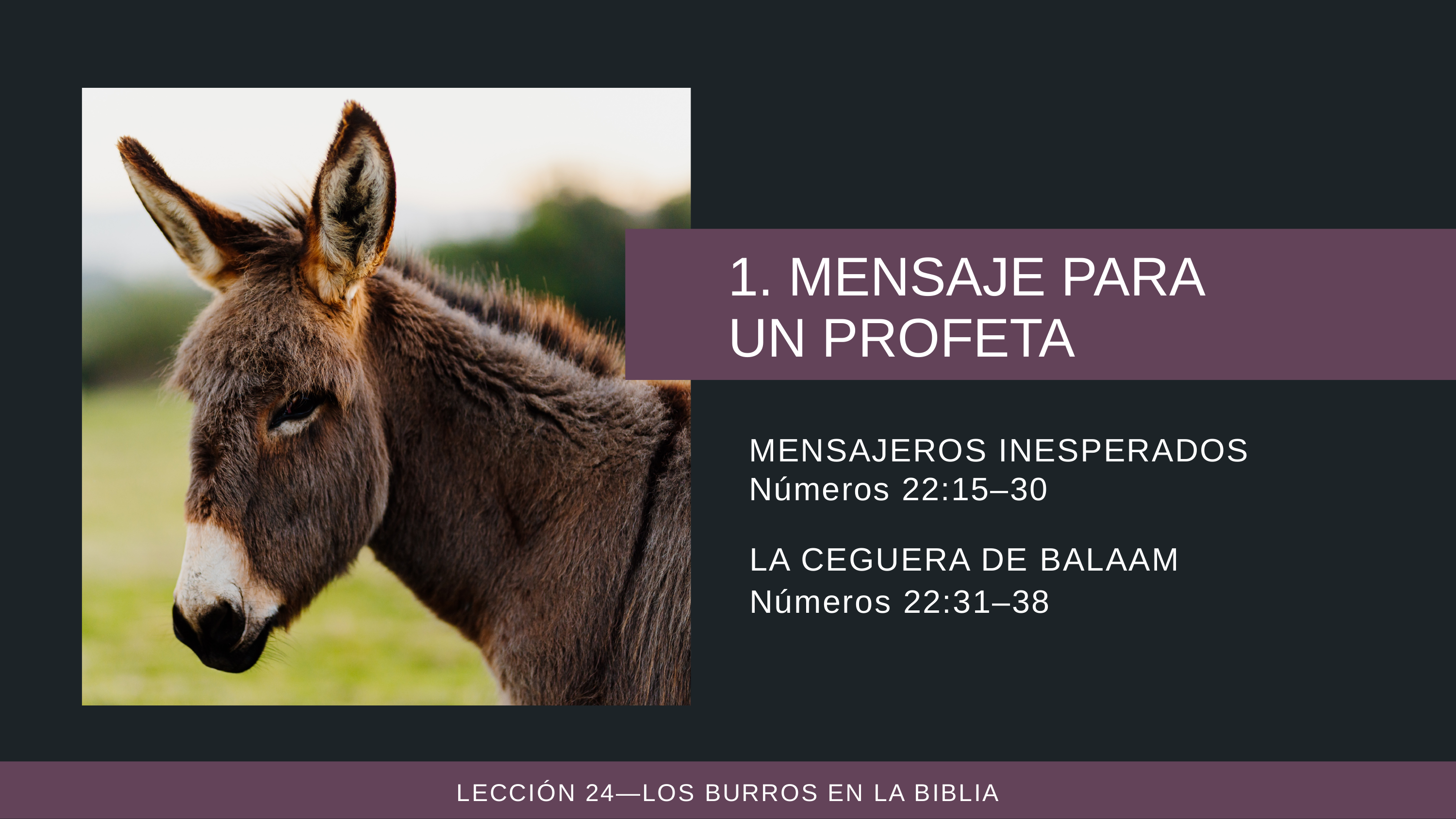

MENSAJEROS INESPERADOS
Números 22:15–30
LA CEGUERA DE BALAAM
Números 22:31–38